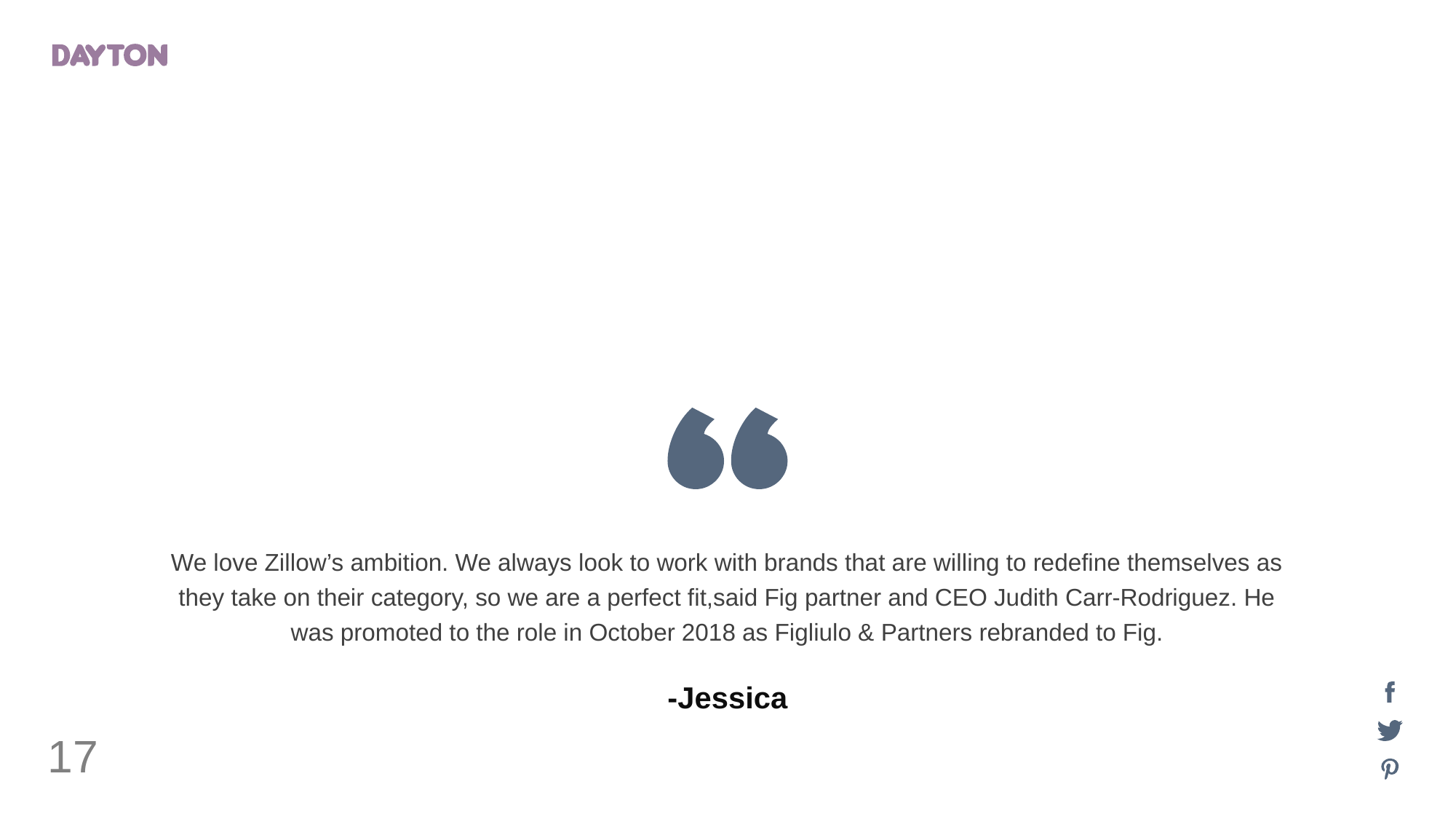

We love Zillow’s ambition. We always look to work with brands that are willing to redefine themselves as they take on their category, so we are a perfect fit,said Fig partner and CEO Judith Carr-Rodriguez. He was promoted to the role in October 2018 as Figliulo & Partners rebranded to Fig.
-Jessica